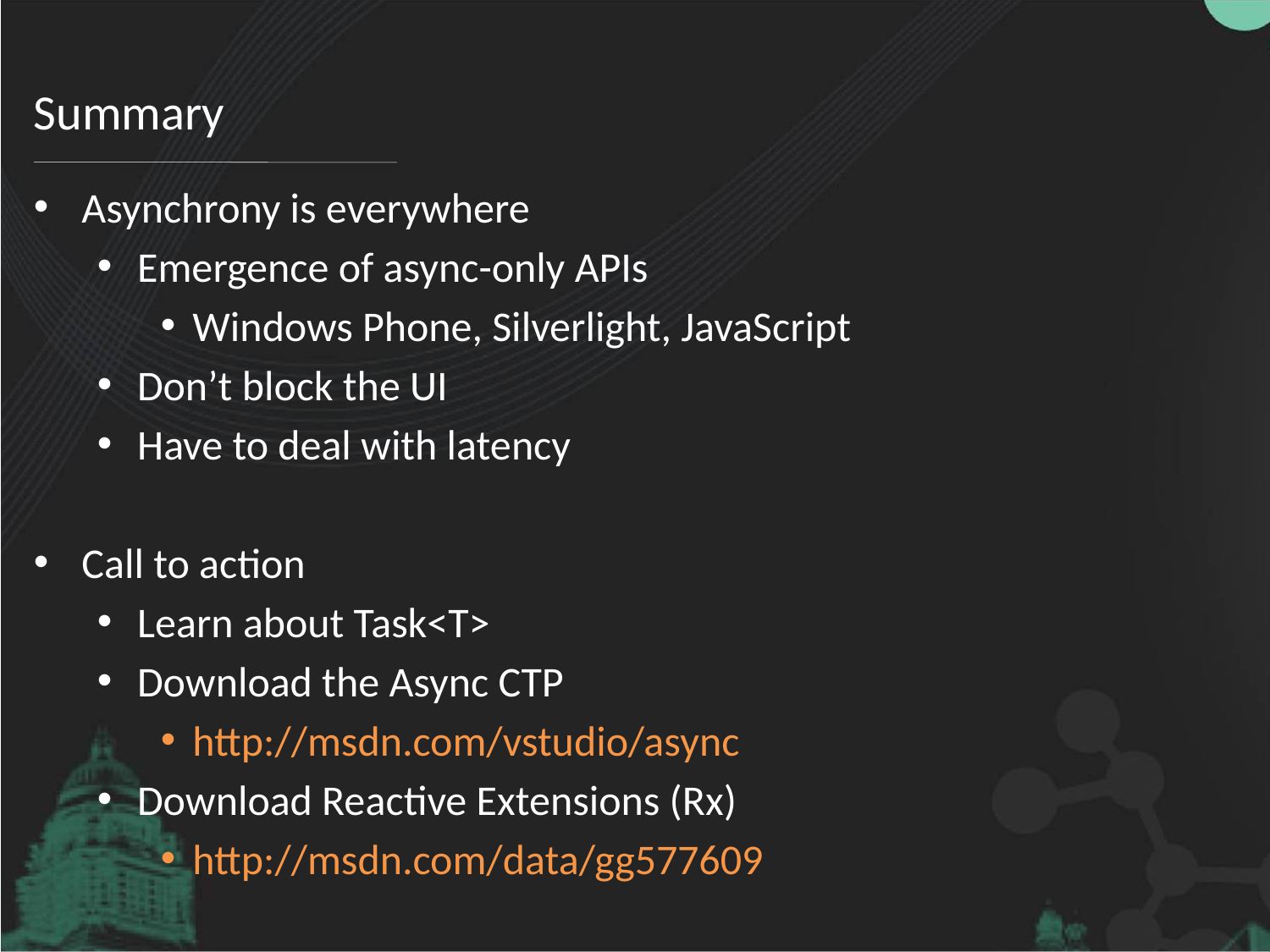

# Summary
Asynchrony is everywhere
Emergence of async-only APIs
Windows Phone, Silverlight, JavaScript
Don’t block the UI
Have to deal with latency

Call to action
Learn about Task<T>
Download the Async CTP
http://msdn.com/vstudio/async
Download Reactive Extensions (Rx)
http://msdn.com/data/gg577609